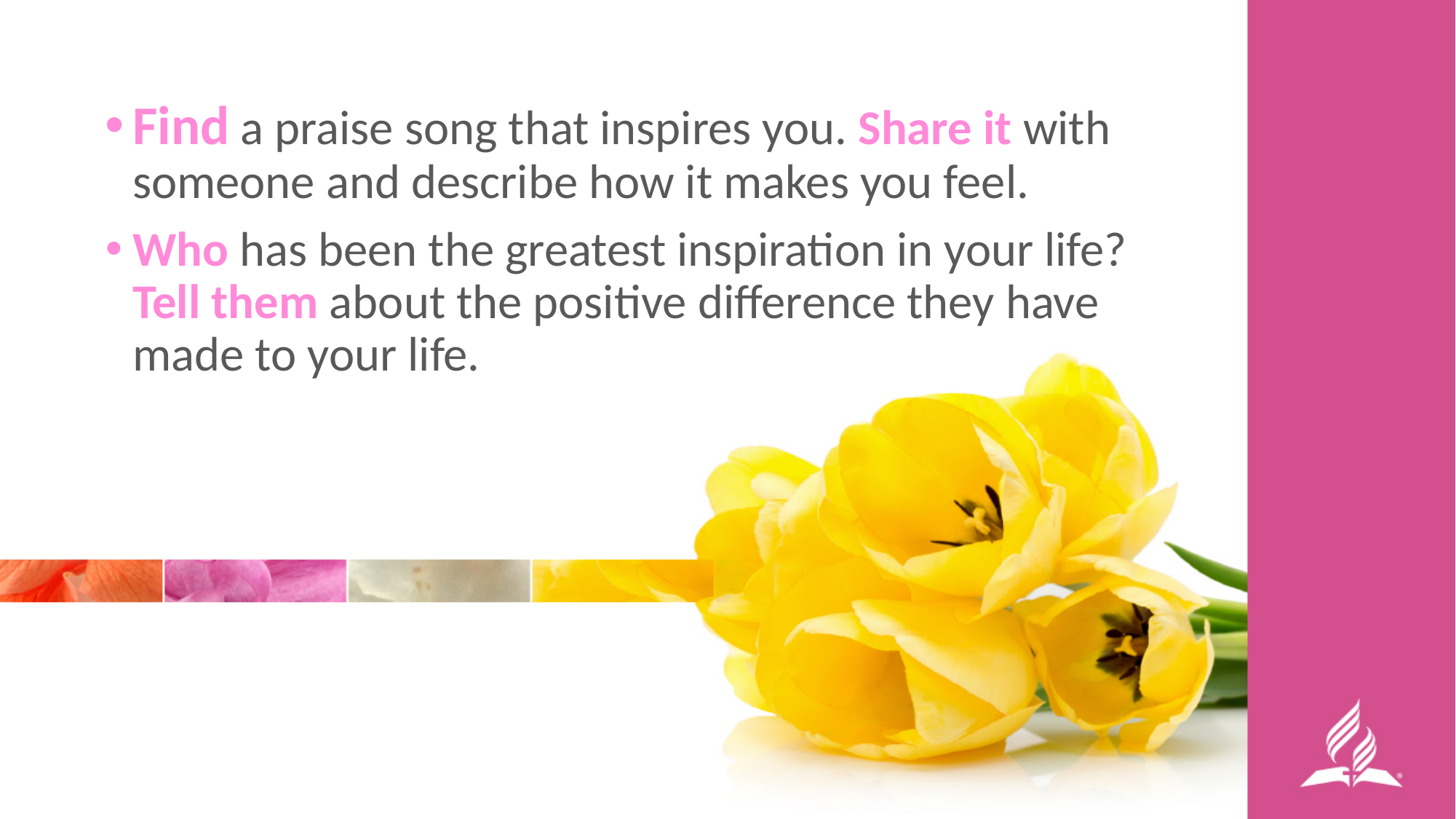

Find a praise song that inspires you. Share it with someone and describe how it makes you feel.
Who has been the greatest inspiration in your life? Tell them about the positive difference they have made to your life.